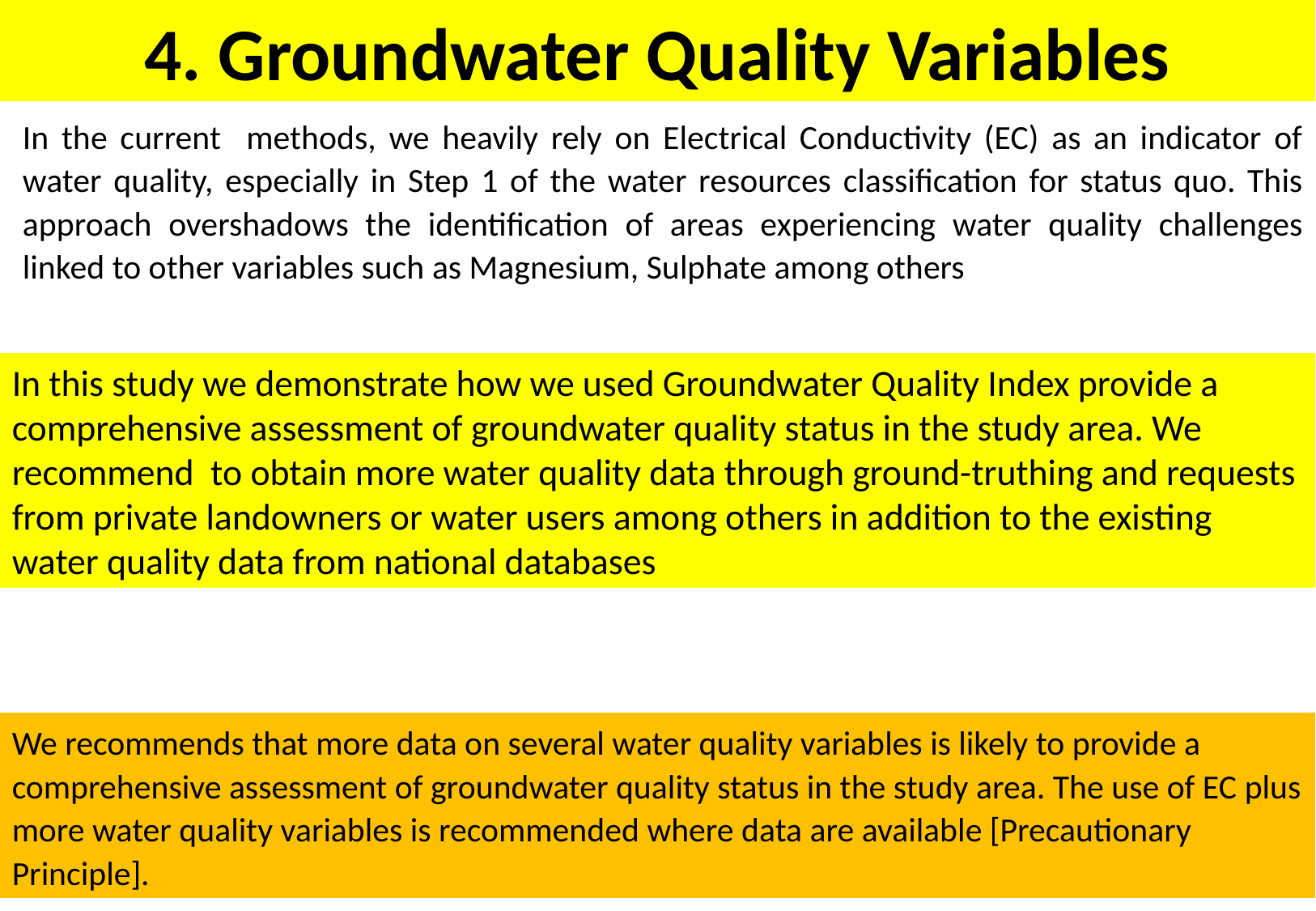

4. Groundwater Quality Variables
In the current  methods, we heavily rely on Electrical Conductivity (EC) as an indicator of water quality, especially in Step 1 of the water resources classification for status quo. This approach overshadows the identification of areas experiencing water quality challenges linked to other variables such as Magnesium, Sulphate among others
In this study we demonstrate how we used Groundwater Quality Index provide a comprehensive assessment of groundwater quality status in the study area. We recommend  to obtain more water quality data through ground-truthing and requests from private landowners or water users among others in addition to the existing water quality data from national databases
We recommends that more data on several water quality variables is likely to provide a comprehensive assessment of groundwater quality status in the study area. The use of EC plus more water quality variables is recommended where data are available [Precautionary Principle].